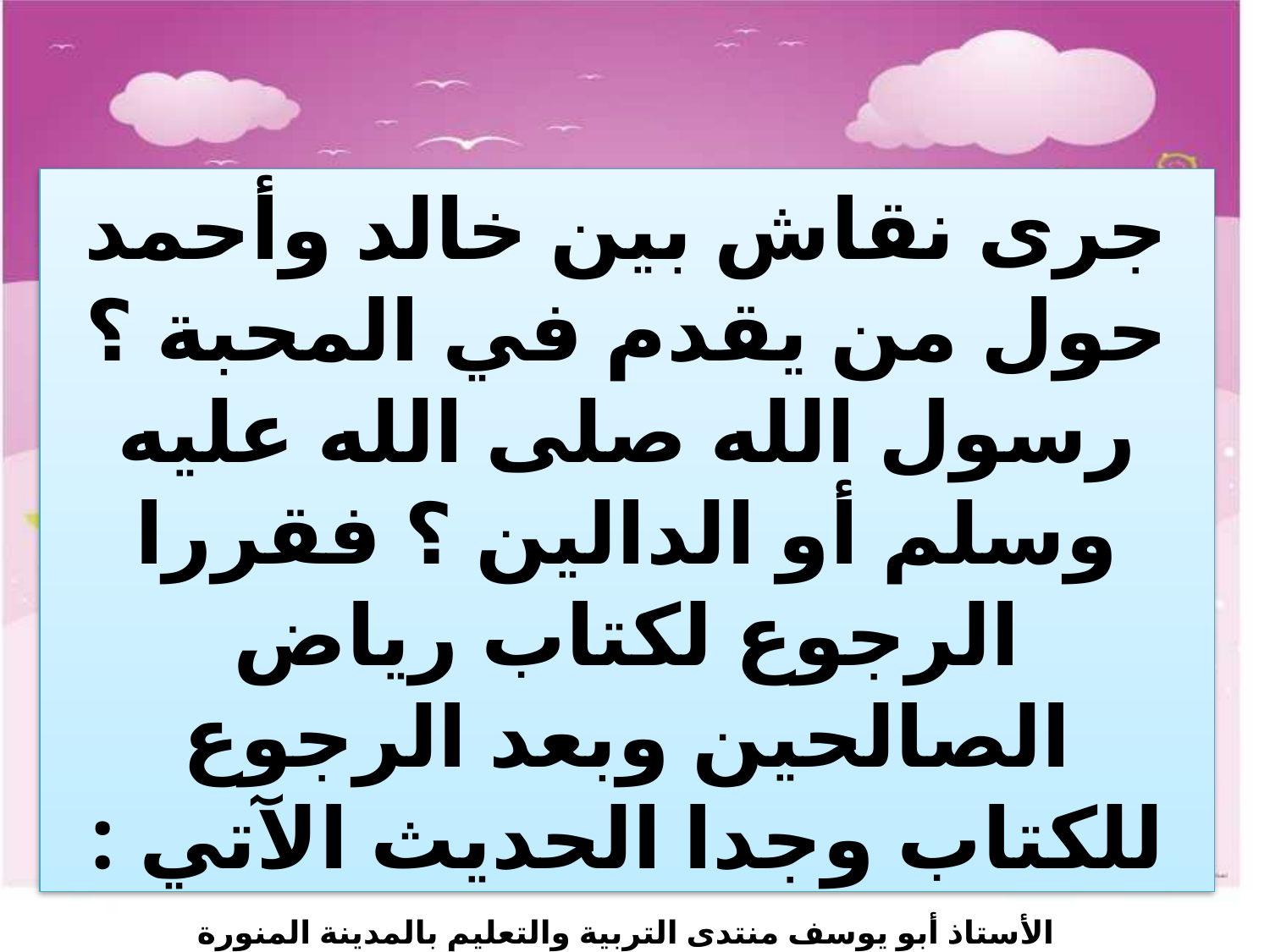

جرى نقاش بين خالد وأحمد حول من يقدم في المحبة ؟ رسول الله صلى الله عليه وسلم أو الدالين ؟ فقررا الرجوع لكتاب رياض الصالحين وبعد الرجوع للكتاب وجدا الحديث الآتي :
الأستاذ أبو يوسف منتدى التربية والتعليم بالمدينة المنورة